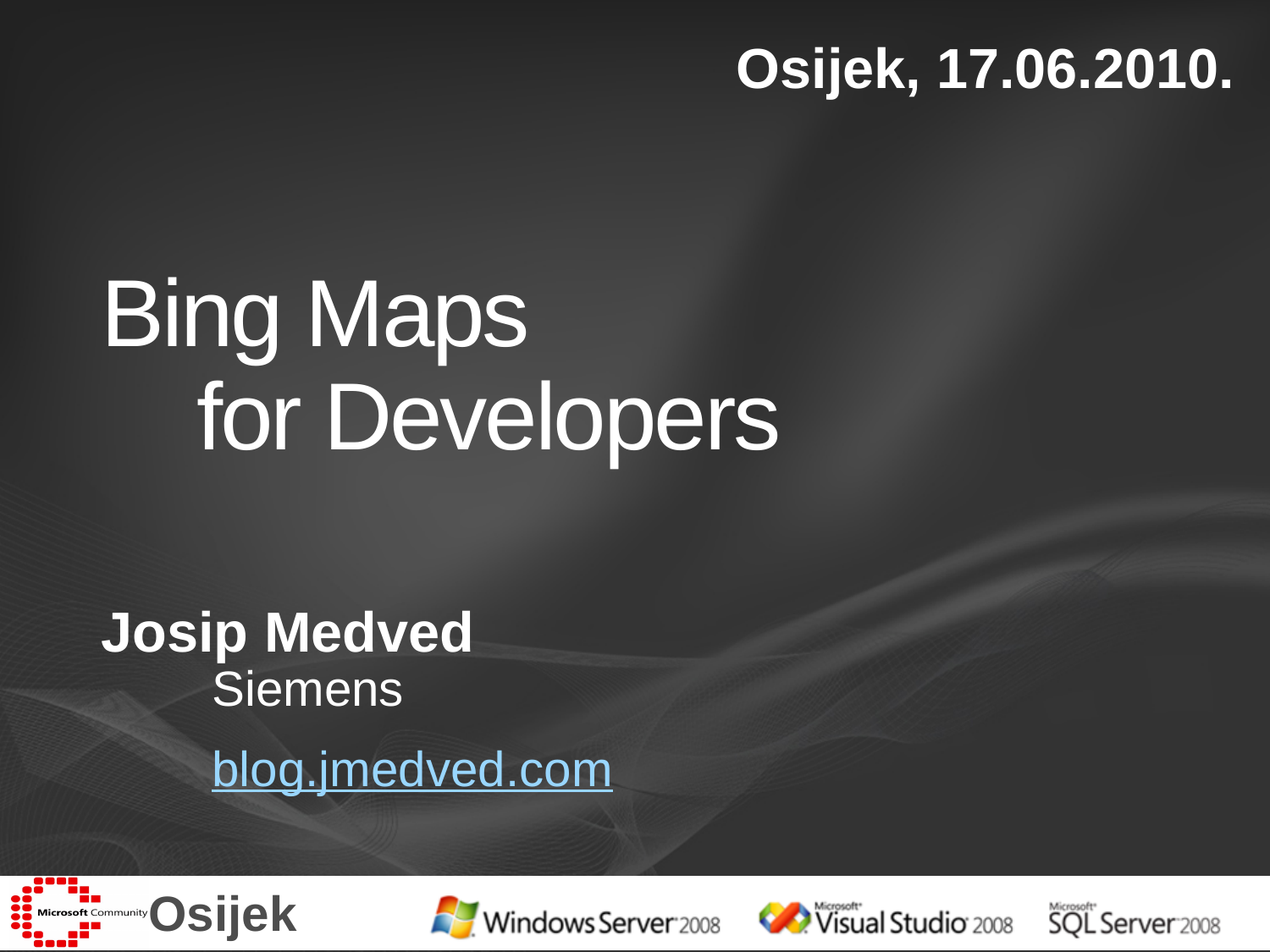

Osijek, 17.06.2010.
# Bing Maps for Developers
Josip Medved
Siemens

blog.jmedved.com